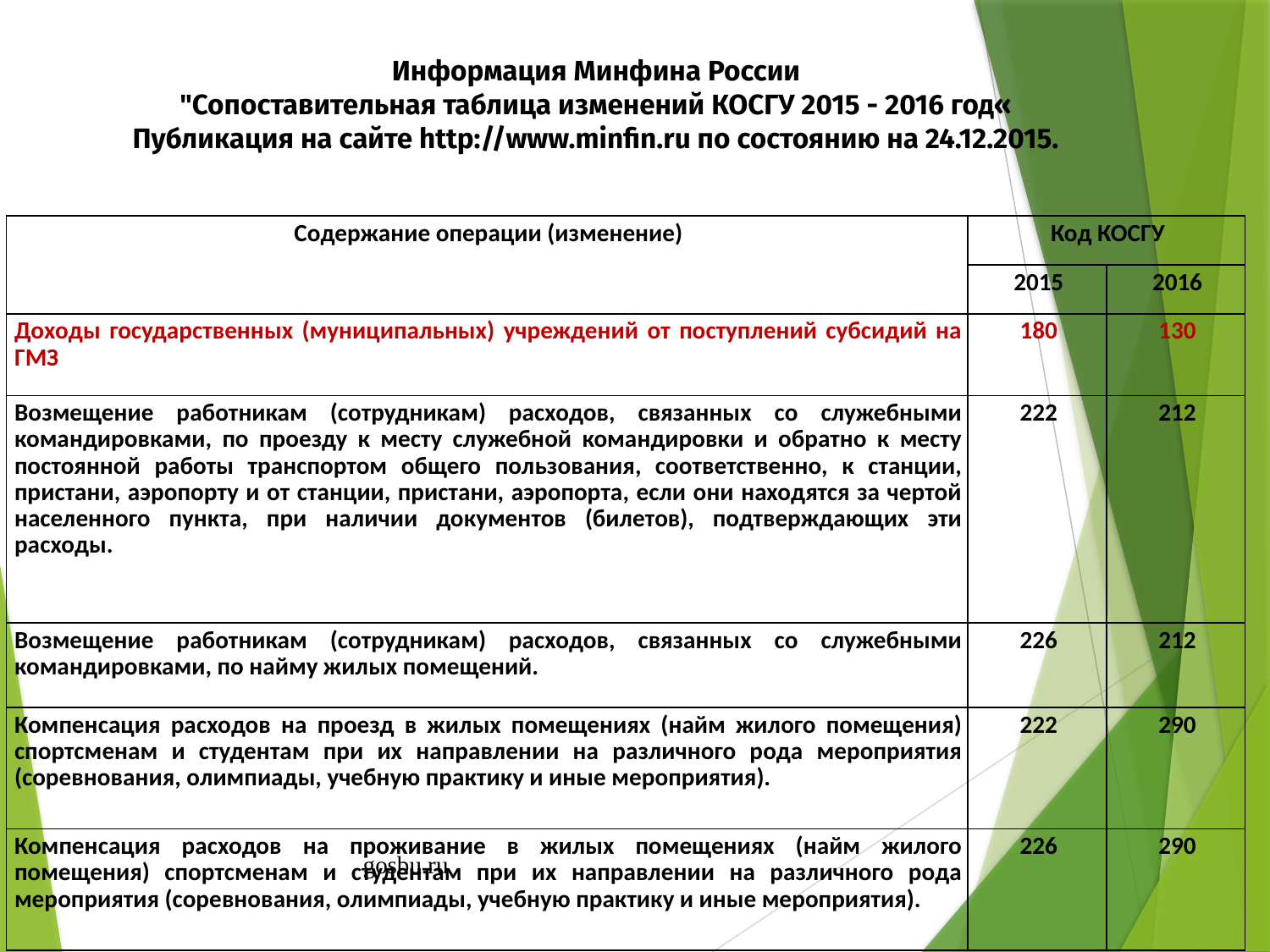

# Информация Минфина России "Сопоставительная таблица изменений КОСГУ 2015 - 2016 год« Публикация на сайте http://www.minfin.ru по состоянию на 24.12.2015.
| Содержание операции (изменение) | Код КОСГУ |  |
| --- | --- | --- |
|  | 2015 | 2016 |
| Доходы государственных (муниципальных) учреждений от поступлений субсидий на ГМЗ | 180 | 130 |
| Возмещение работникам (сотрудникам) расходов, связанных со служебными командировками, по проезду к месту служебной командировки и обратно к месту постоянной работы транспортом общего пользования, соответственно, к станции, пристани, аэропорту и от станции, пристани, аэропорта, если они находятся за чертой населенного пункта, при наличии документов (билетов), подтверждающих эти расходы. | 222 | 212 |
| Возмещение работникам (сотрудникам) расходов, связанных со служебными командировками, по найму жилых помещений. | 226 | 212 |
| Компенсация расходов на проезд в жилых помещениях (найм жилого помещения) спортсменам и студентам при их направлении на различного рода мероприятия (соревнования, олимпиады, учебную практику и иные мероприятия). | 222 | 290 |
| Компенсация расходов на проживание в жилых помещениях (найм жилого помещения) спортсменам и студентам при их направлении на различного рода мероприятия (соревнования, олимпиады, учебную практику и иные мероприятия). | 226 | 290 |
gosbu.ru